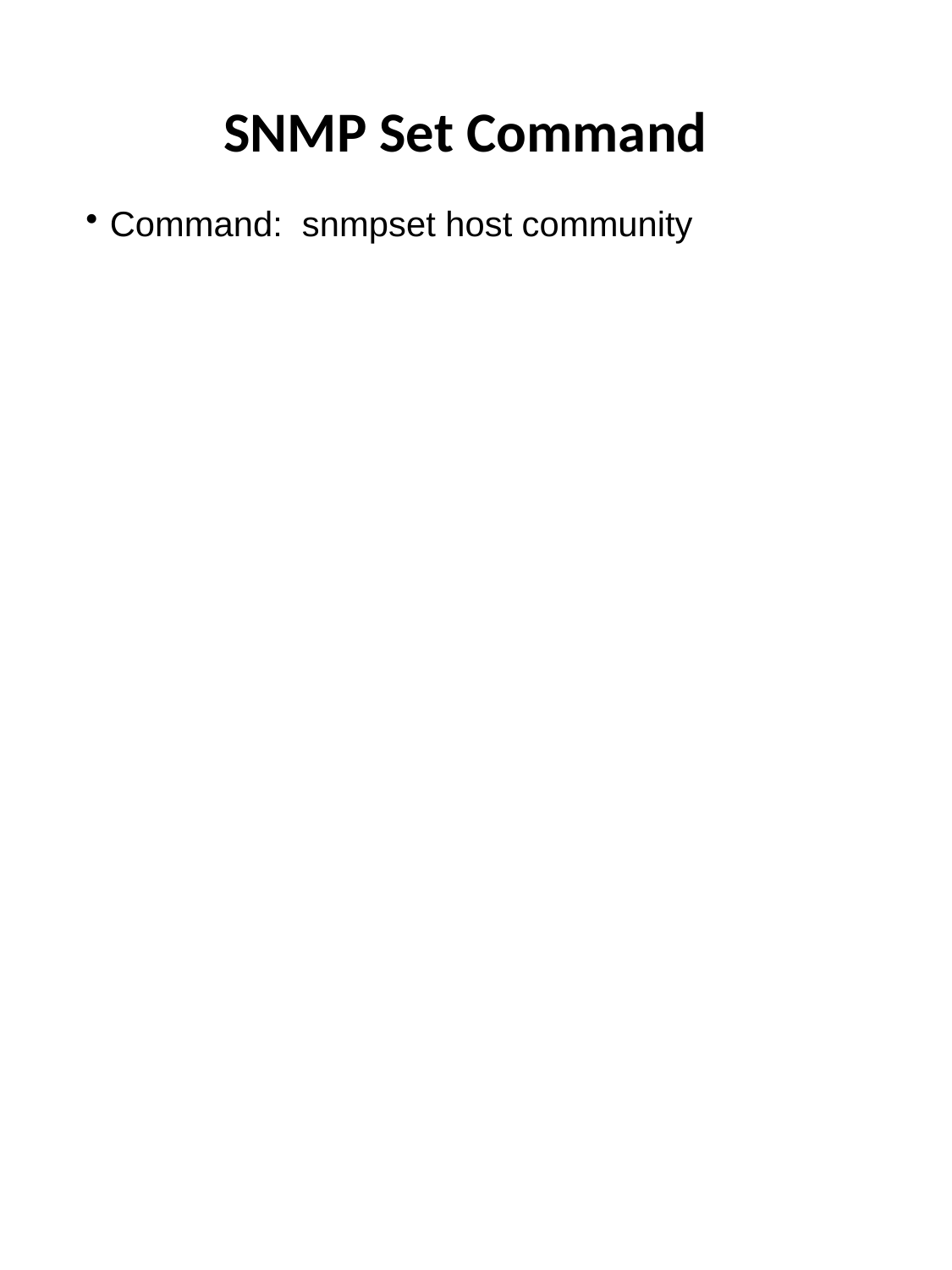

SNMP Set Command
Command:  snmpset host community